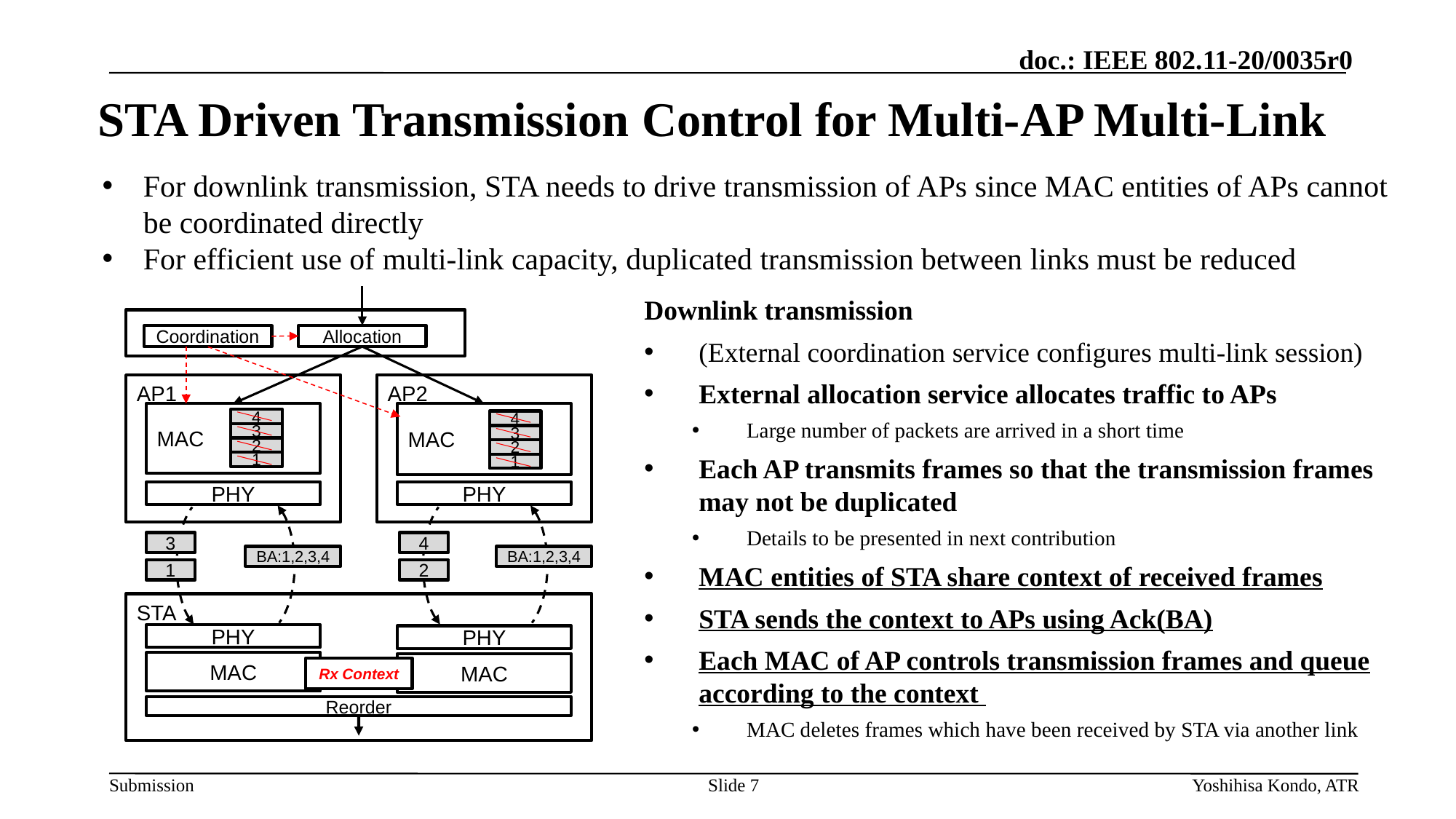

# STA Driven Transmission Control for Multi-AP Multi-Link
For downlink transmission, STA needs to drive transmission of APs since MAC entities of APs cannot  be coordinated directly
For efficient use of multi-link capacity, duplicated transmission between links must be reduced
Downlink transmission
(External coordination service configures multi-link session)
External allocation service allocates traffic to APs
Large number of packets are arrived in a short time
Each AP transmits frames so that the transmission frames may not be duplicated
Details to be presented in next contribution
MAC entities of STA share context of received frames
STA sends the context to APs using Ack(BA)
Each MAC of AP controls transmission frames and queue according to the context
MAC deletes frames which have been received by STA via another link

Allocation
Coordination
AP1
AP2
MAC
MAC
4
4
3
3
2
2
1
1
PHY
PHY

3
4
BA:1,2,3,4
BA:1,2,3,4
1
2
STA
PHY
PHY
MAC
MAC
Rx Context
Reorder
Slide 7
Yoshihisa Kondo, ATR